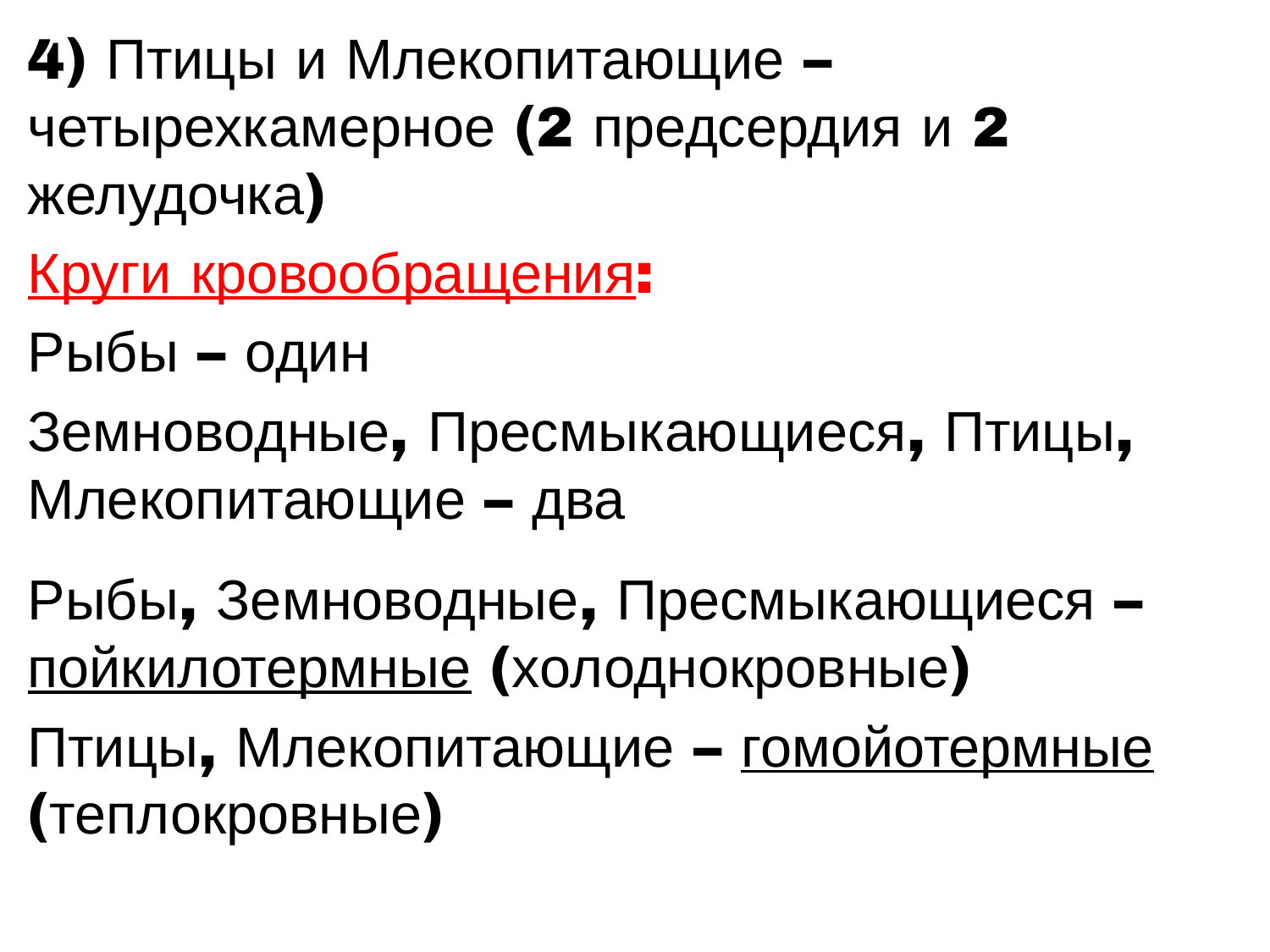

#
4) Птицы и Млекопитающие – четырехкамерное (2 предсердия и 2 желудочка)
Круги кровообращения:
Рыбы – один
Земноводные, Пресмыкающиеся, Птицы, Млекопитающие – два

Рыбы, Земноводные, Пресмыкающиеся – пойкилотермные (холоднокровные)
Птицы, Млекопитающие – гомойотермные (теплокровные)